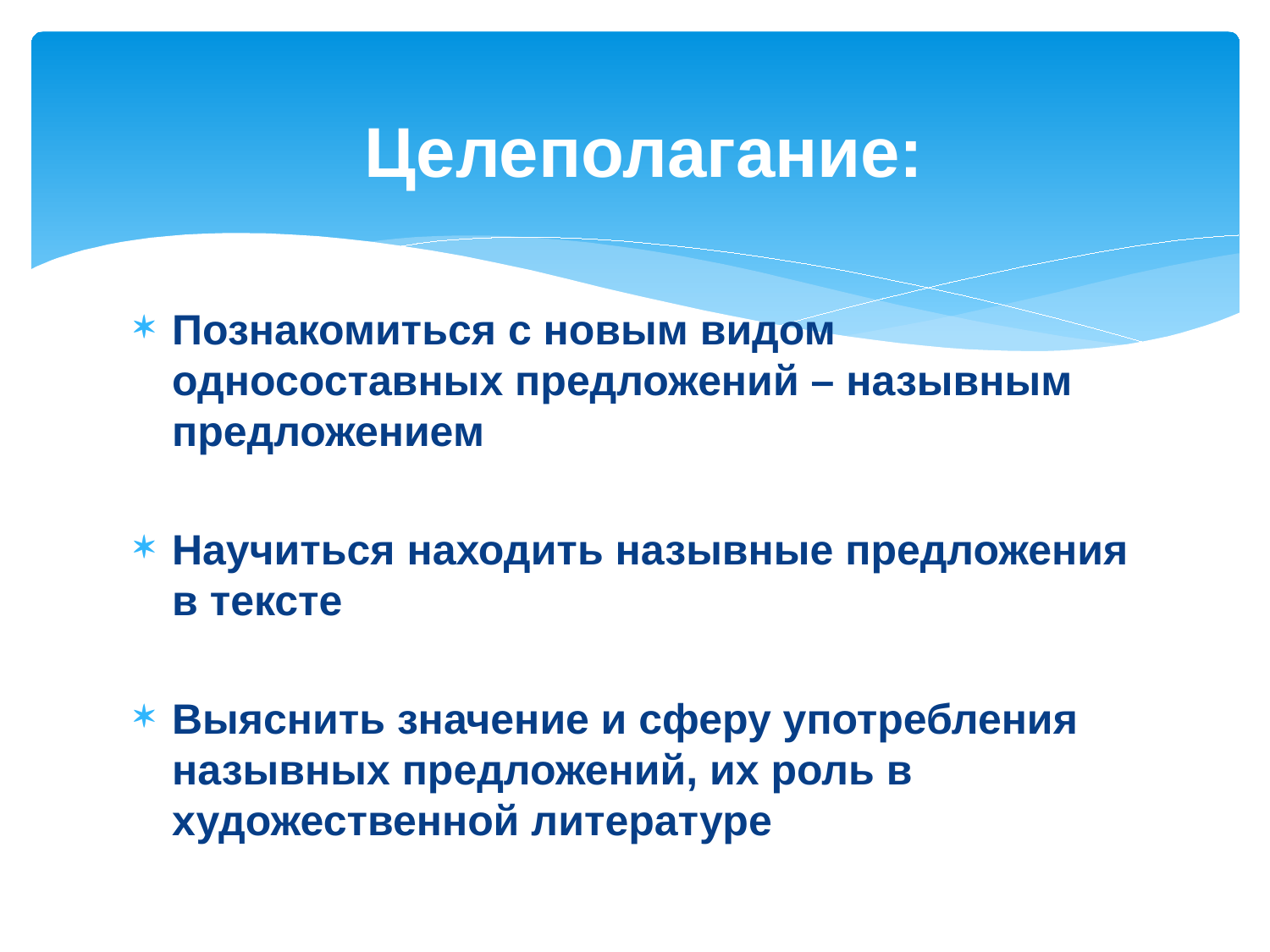

# Целеполагание:
Познакомиться с новым видом односоставных предложений – назывным предложением

Научиться находить назывные предложения в тексте

Выяснить значение и сферу употребления назывных предложений, их роль в художественной литературе